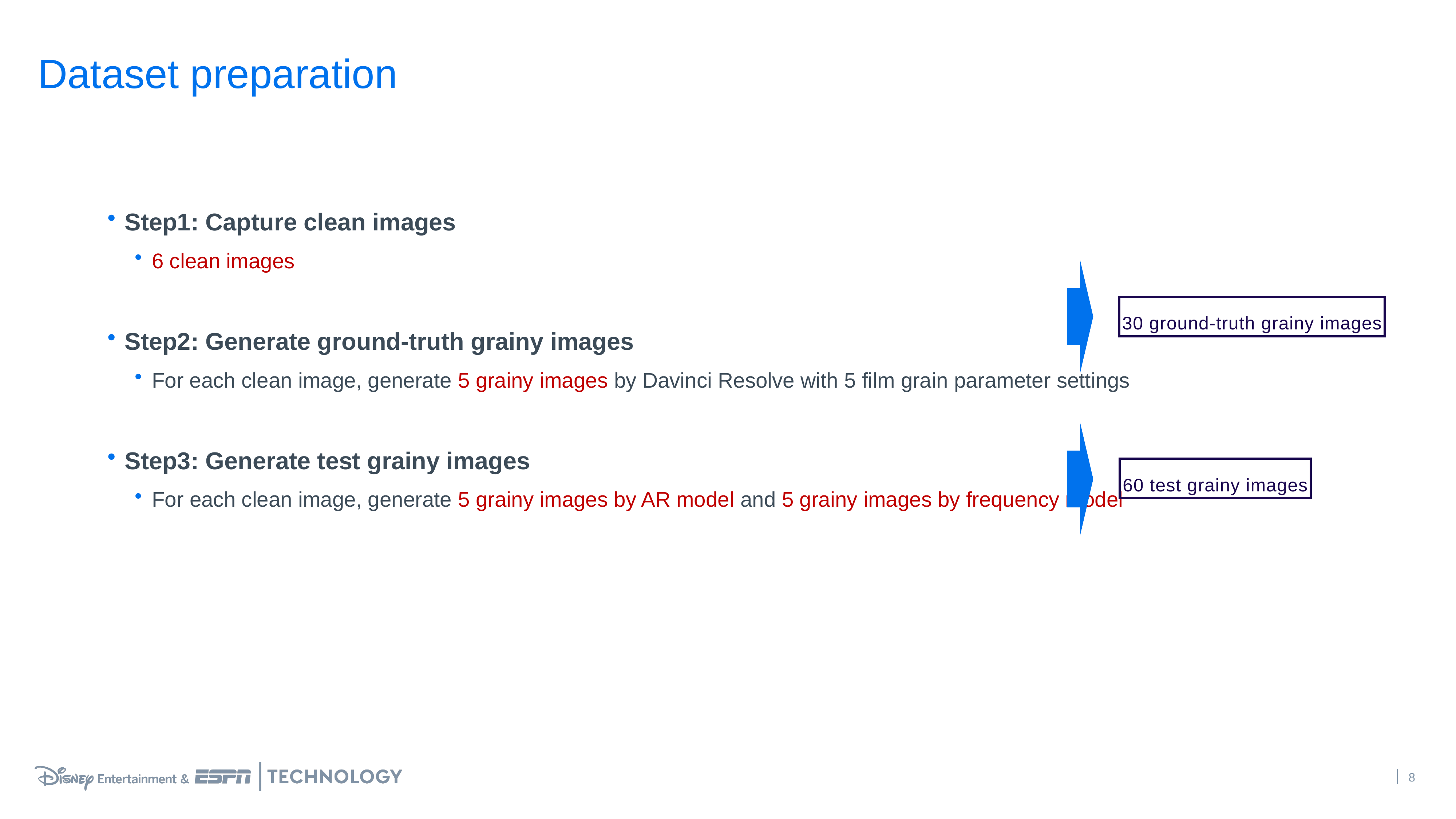

# Dataset preparation
Step1: Capture clean images
6 clean images

Step2: Generate ground-truth grainy images
For each clean image, generate 5 grainy images by Davinci Resolve with 5 film grain parameter settings

Step3: Generate test grainy images
For each clean image, generate 5 grainy images by AR model and 5 grainy images by frequency model

30 ground-truth grainy images

60 test grainy images
8